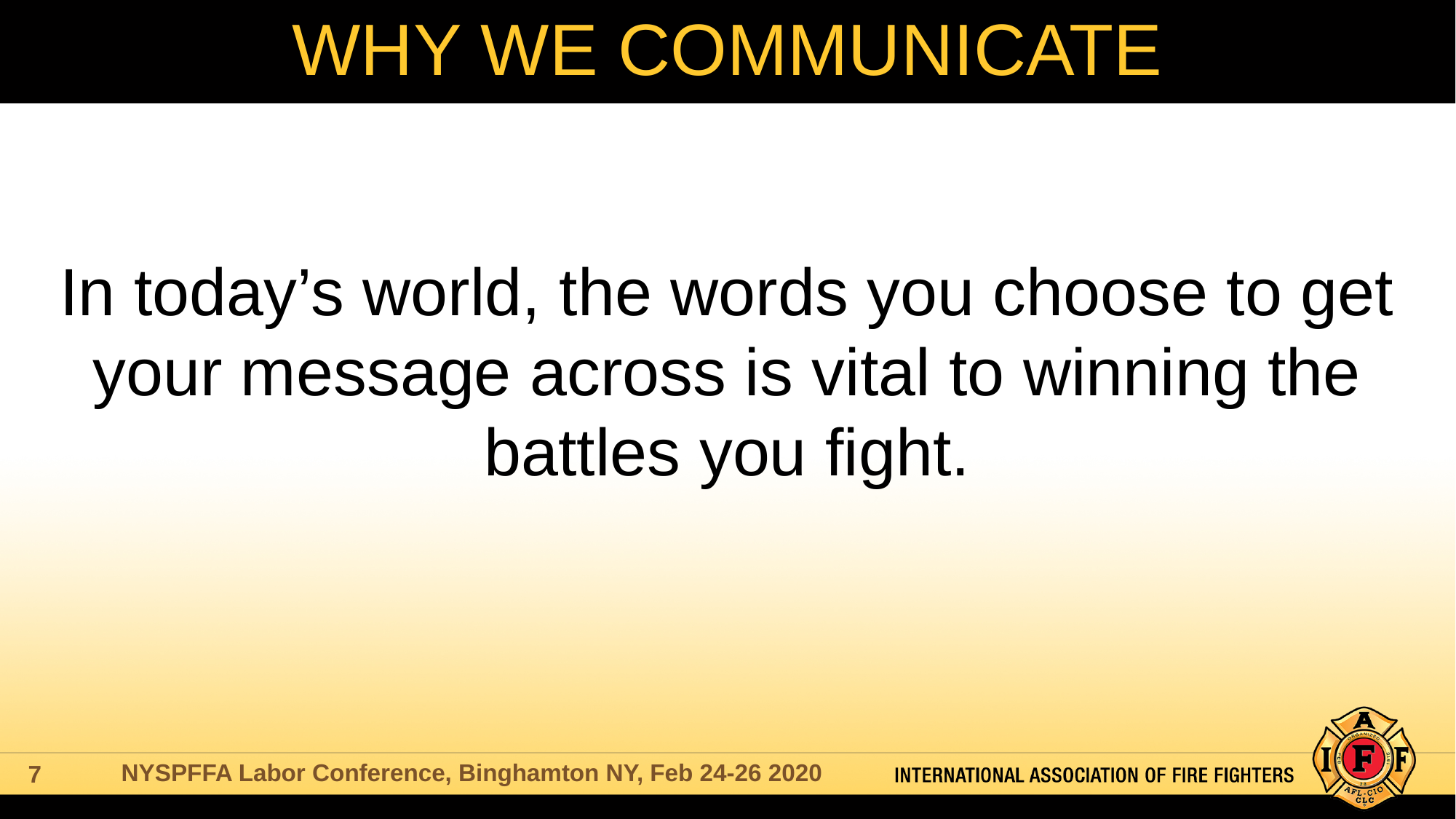

# WHY WE COMMUNICATE
In today’s world, the words you choose to get your message across is vital to winning the battles you fight.
NYSPFFA Labor Conference, Binghamton NY, Feb 24-26 2020